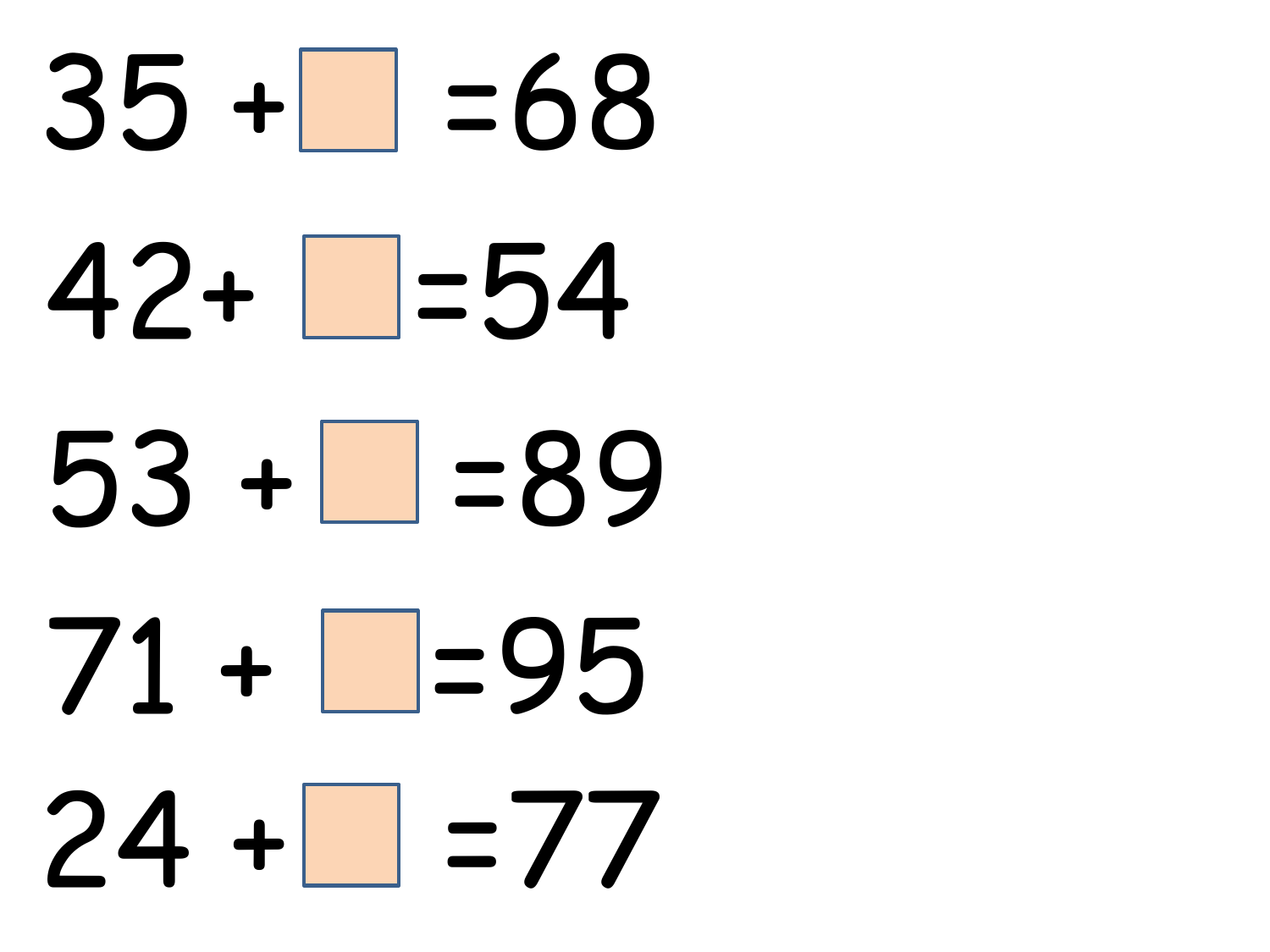

35 +    =68

42+    =54

53 +    =89

71 +    =95

24 +    =77